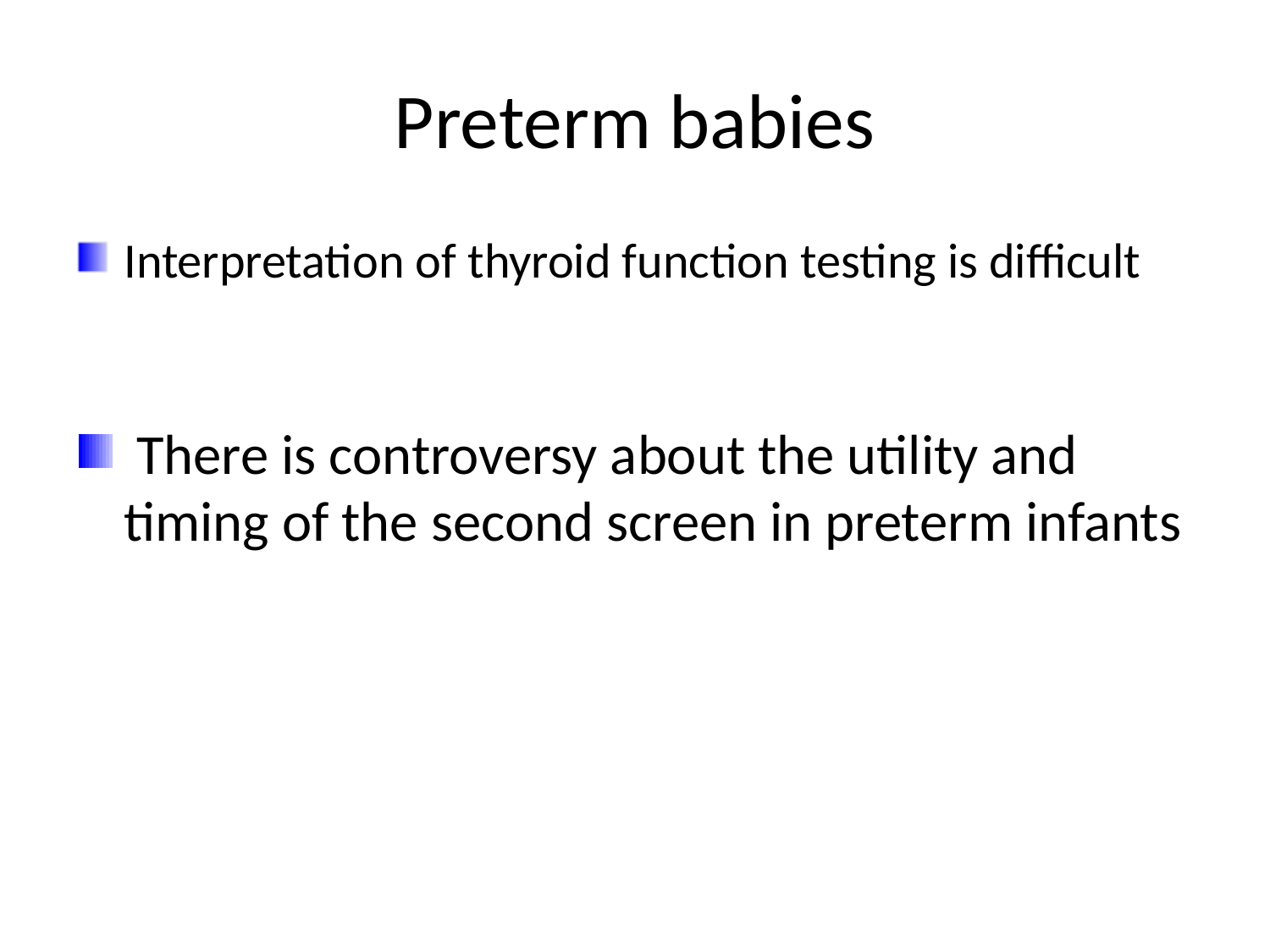

# Preterm babies
Interpretation of thyroid function testing is difficult

 There is controversy about the utility and timing of the second screen in preterm infants